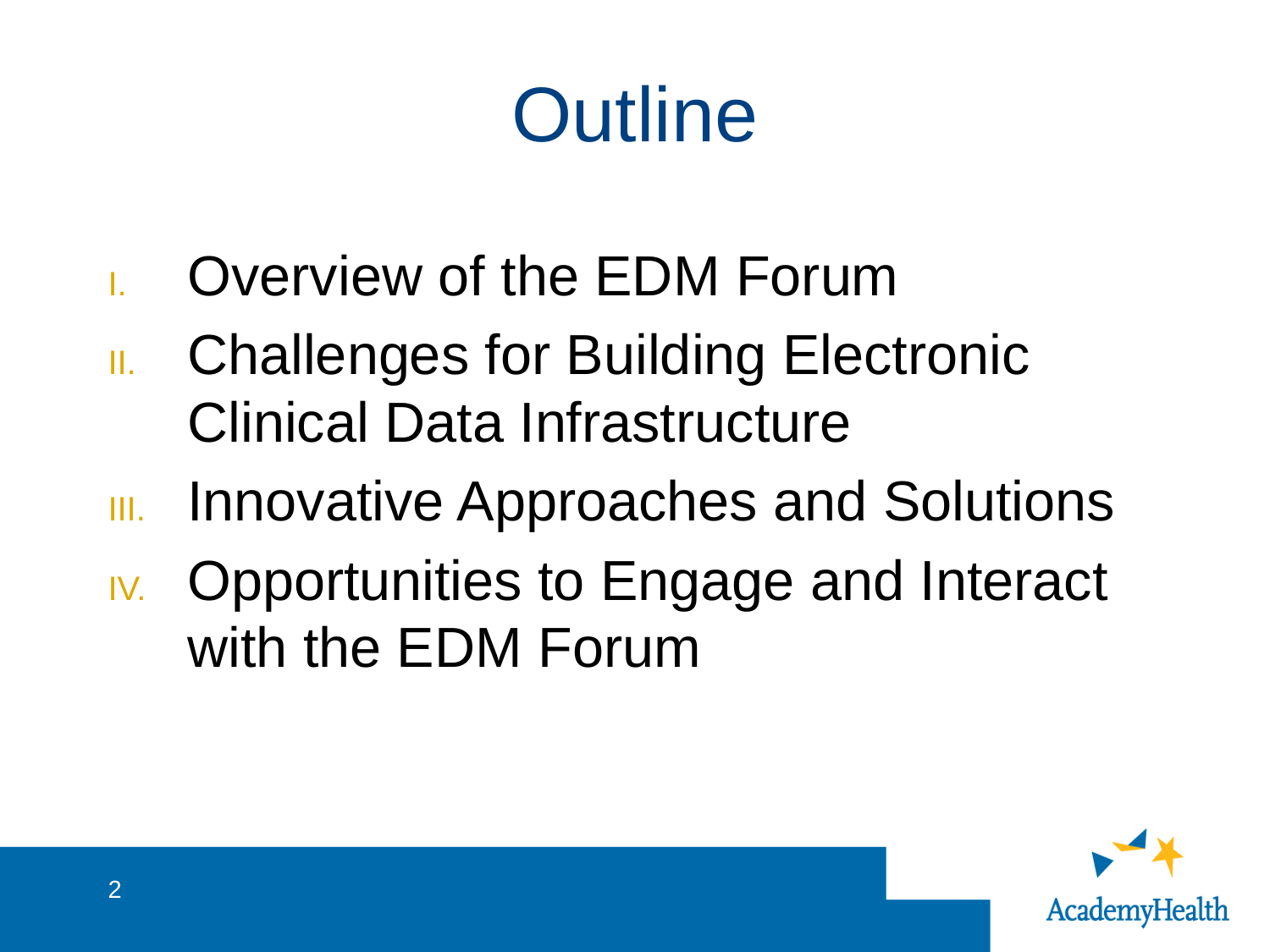

# Outline
Overview of the EDM Forum
Challenges for Building Electronic Clinical Data Infrastructure
Innovative Approaches and Solutions
Opportunities to Engage and Interact with the EDM Forum
2